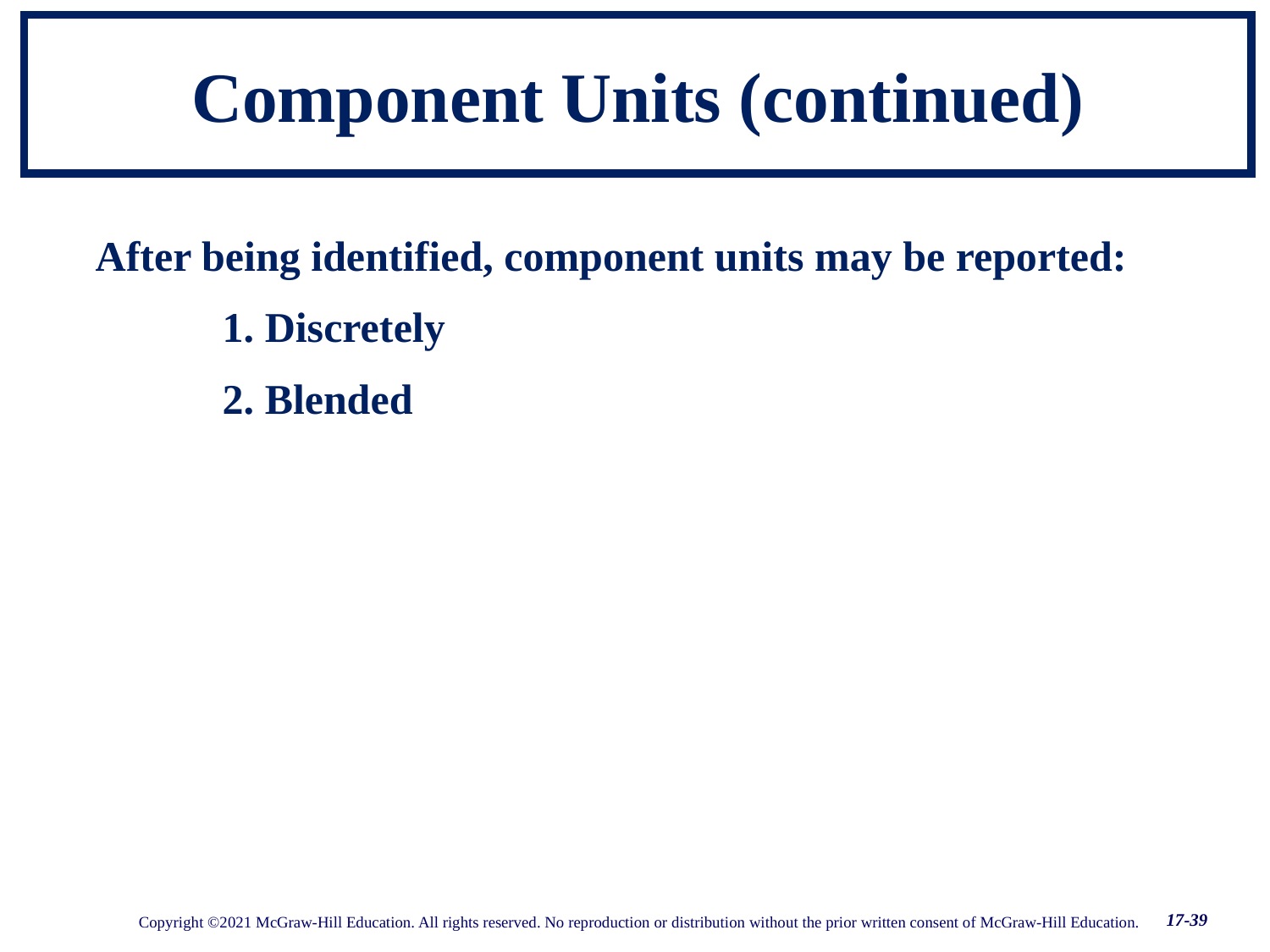

17-39
# Component Units (continued)
After being identified, component units may be reported:
	1. Discretely
	2. Blended

17-39
Copyright ©2021 McGraw-Hill Education. All rights reserved. No reproduction or distribution without the prior written consent of McGraw-Hill Education.